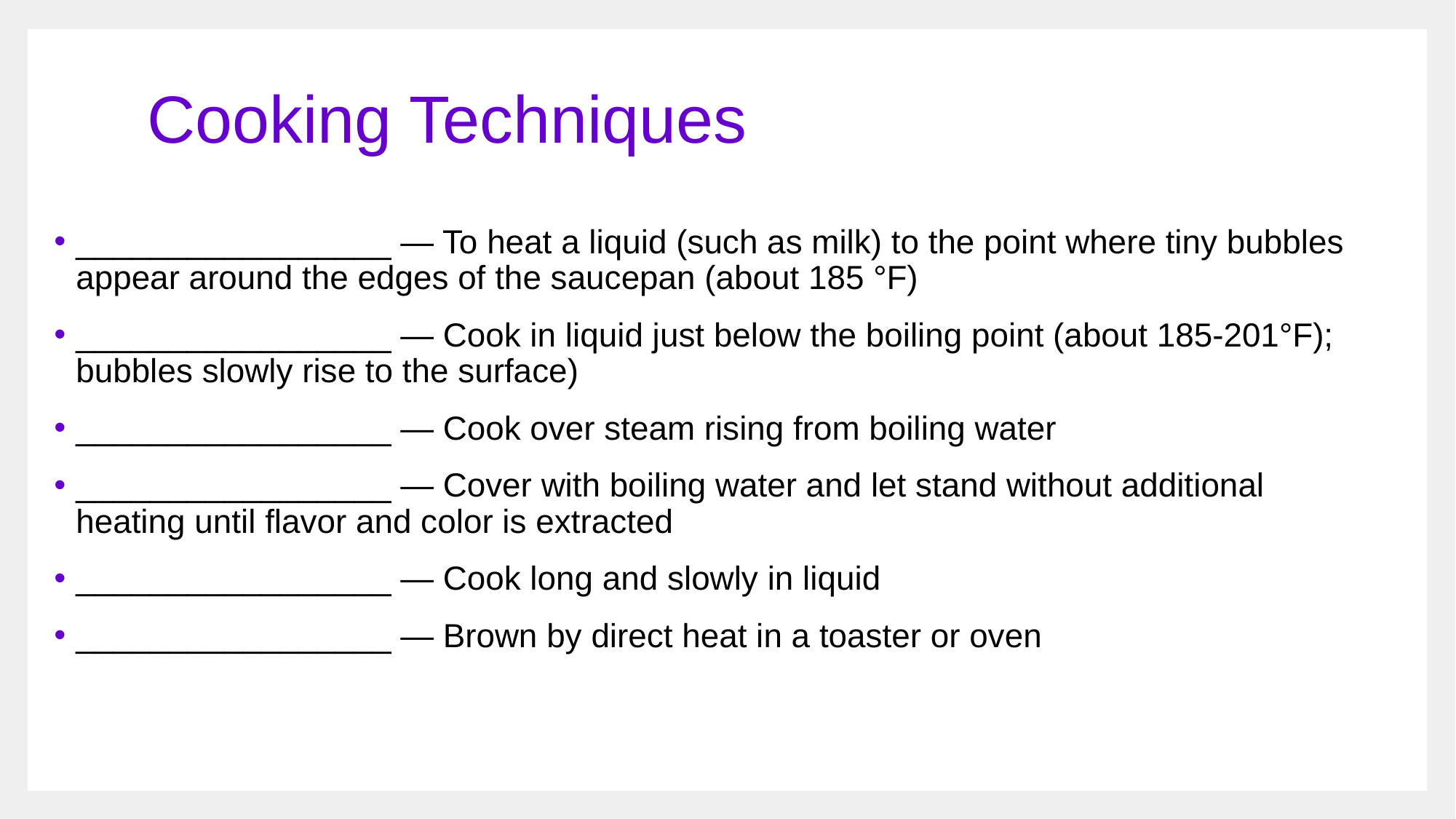

# Cooking Techniques
_________________ — To heat a liquid (such as milk) to the point where tiny bubbles appear around the edges of the saucepan (about 185 °F)
_________________ — Cook in liquid just below the boiling point (about 185-201°F); bubbles slowly rise to the surface)
_________________ — Cook over steam rising from boiling water
_________________ — Cover with boiling water and let stand without additional heating until flavor and color is extracted
_________________ — Cook long and slowly in liquid
_________________ — Brown by direct heat in a toaster or oven